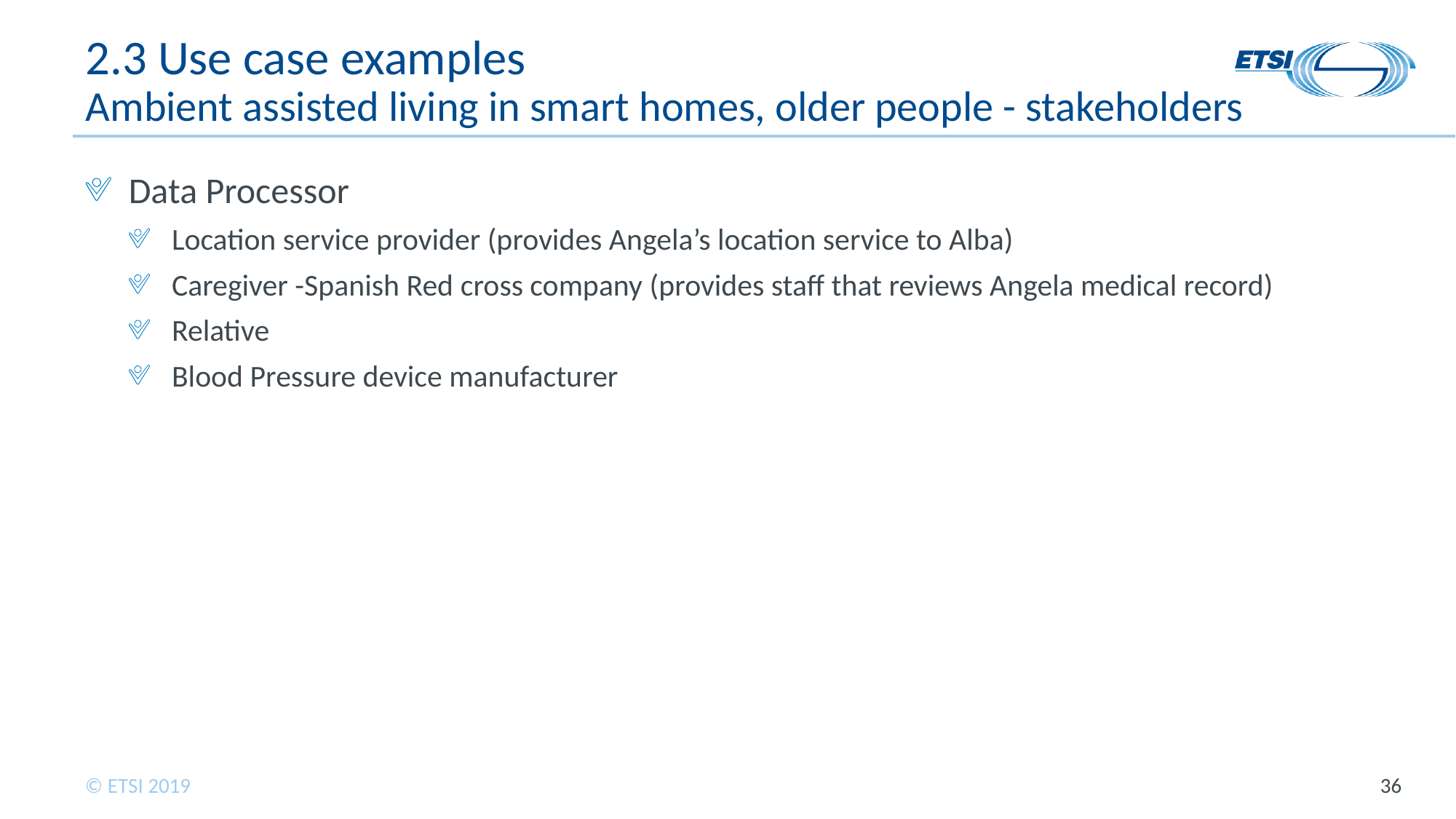

# 2.3 Use case examples Ambient assisted living in smart homes, older people - stakeholders
Data Processor
Location service provider (provides Angela’s location service to Alba)
Caregiver -Spanish Red cross company (provides staff that reviews Angela medical record)
Relative
Blood Pressure device manufacturer